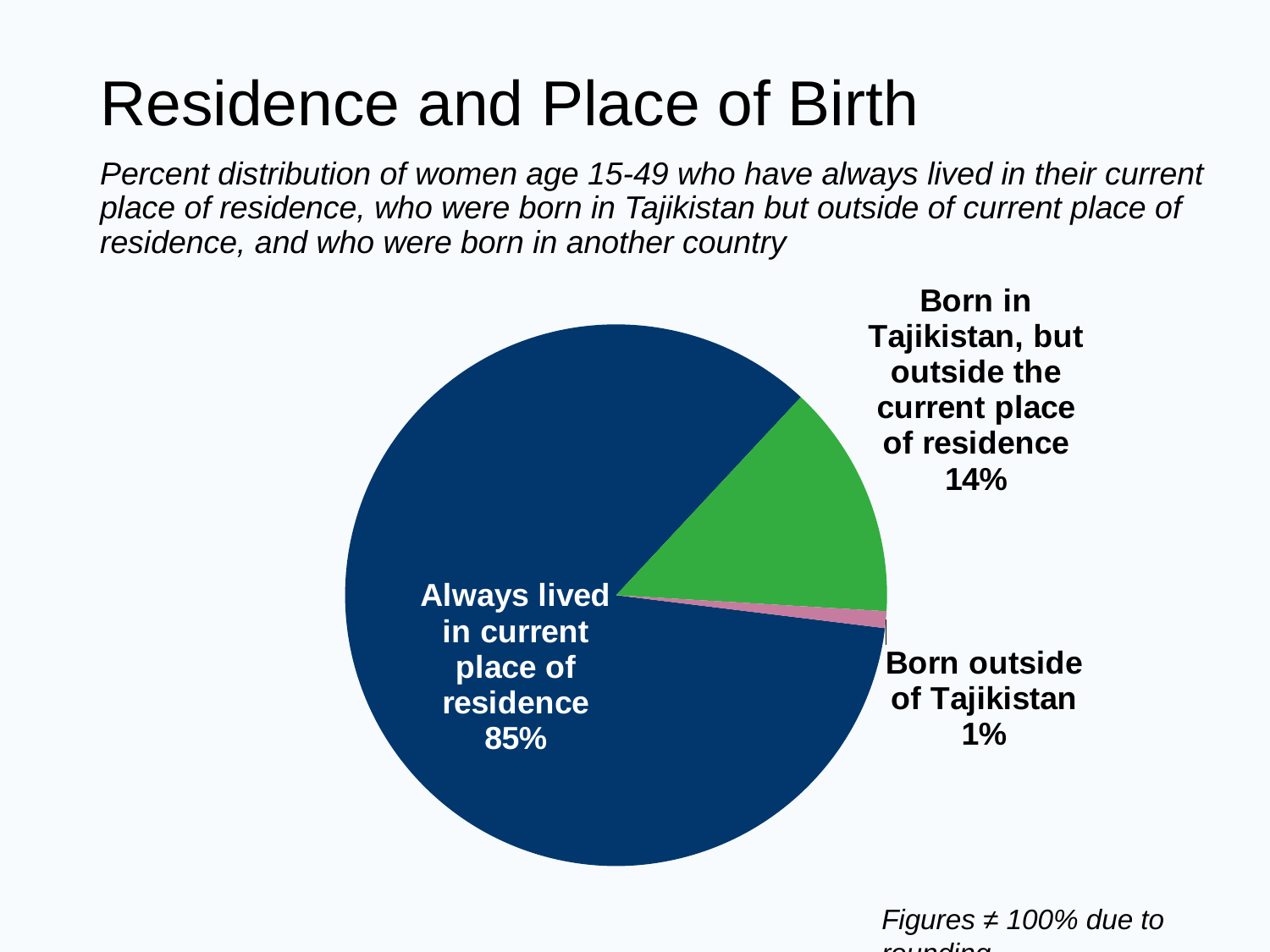

# Residence and Place of Birth
Percent distribution of women age 15-49 who have always lived in their current place of residence, who were born in Tajikistan but outside of current place of residence, and who were born in another country

### Chart

| Category | Women |
|---|---|
| Always lived in current place of residence | 85.0 |
| Born in Tajikistan, but outside the current place of residence | 14.0 |
| Born outside of Tajikistan | 1.0 |
Figures ≠ 100% due to rounding.